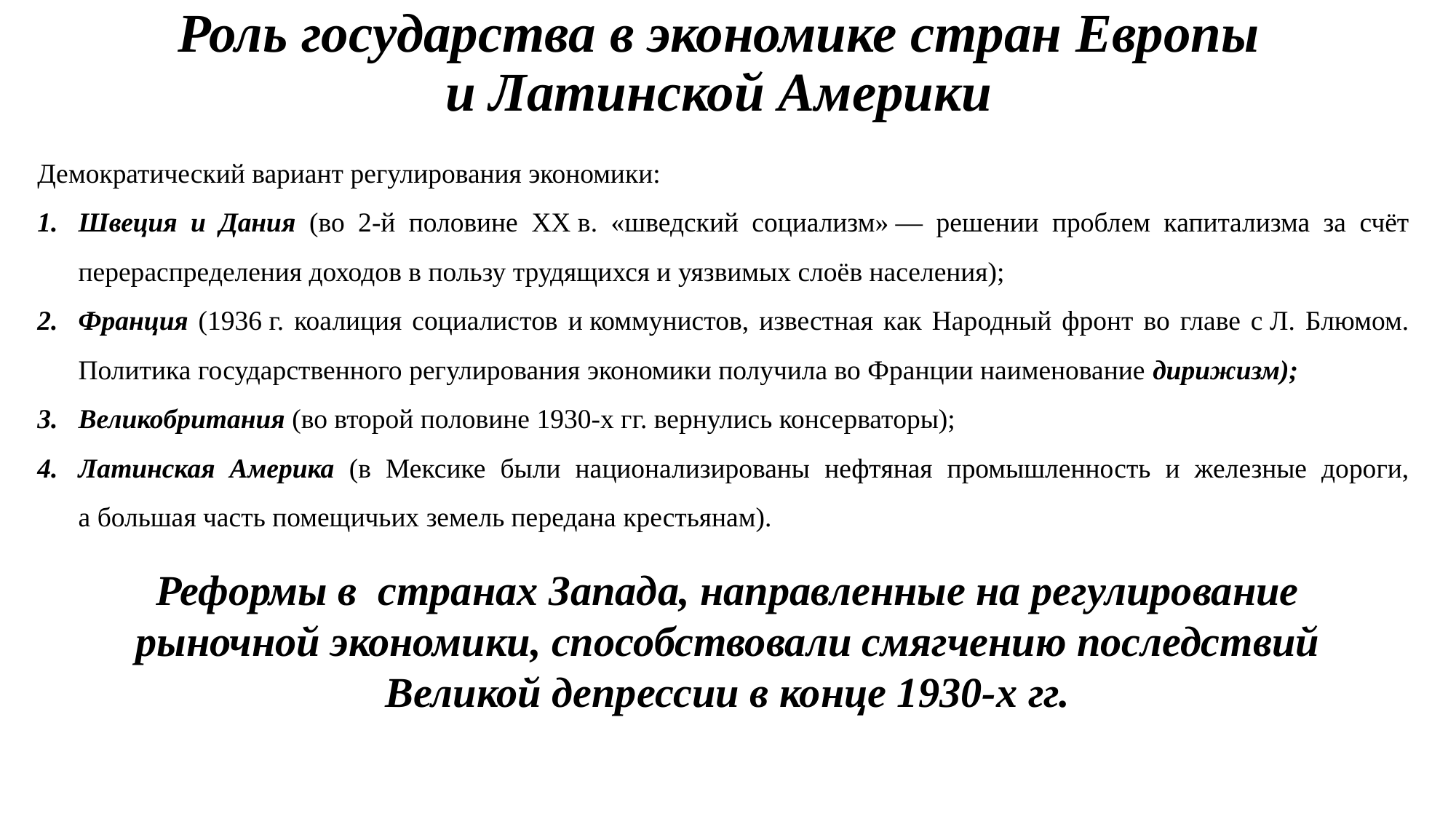

# Роль государства в экономике стран Европы и Латинской Америки
Демократический вариант регулирования экономики:
Швеция и Дания (во 2-й половине ХХ в. «шведский социализм» — решении проблем капитализма за счёт перераспределения доходов в пользу трудящихся и уязвимых слоёв населения);
Франция (1936 г. коалиция социалистов и коммунистов, известная как Народный фронт во главе с Л. Блюмом. Политика государственного регулирования экономики получила во Франции наименование дирижизм);
Великобритания (во второй половине 1930-х гг. вернулись консерваторы);
Латинская Америка (в Мексике были национализированы нефтяная промышленность и железные дороги, а большая часть помещичьих земель передана крестьянам).
Реформы в  странах Запада, направленные на регулирование рыночной экономики, способствовали смягчению последствий Великой депрессии в конце 1930-х гг.